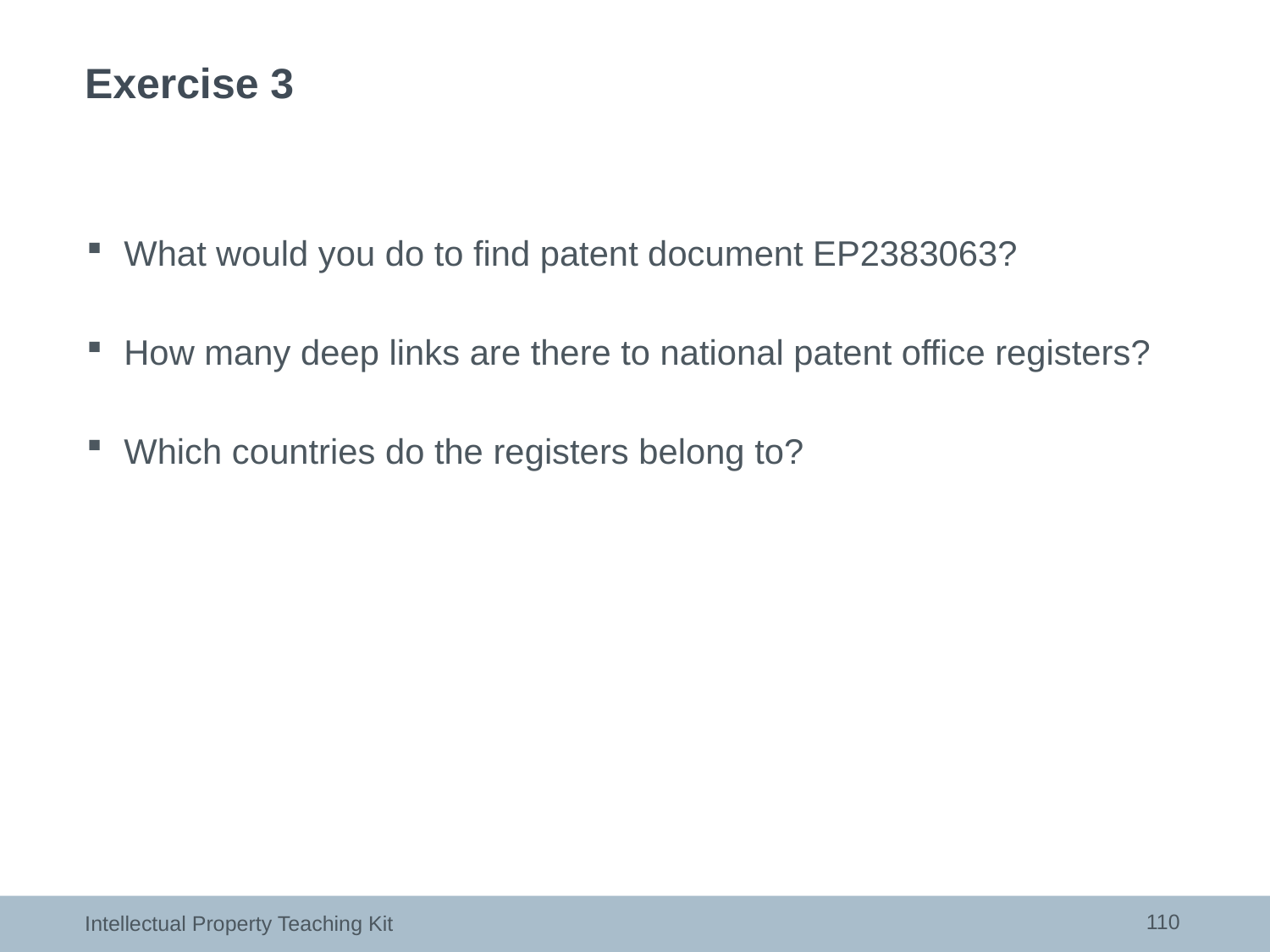

# Exercise 3
What would you do to find patent document EP2383063?

How many deep links are there to national patent office registers?

Which countries do the registers belong to?
110
Intellectual Property Teaching Kit